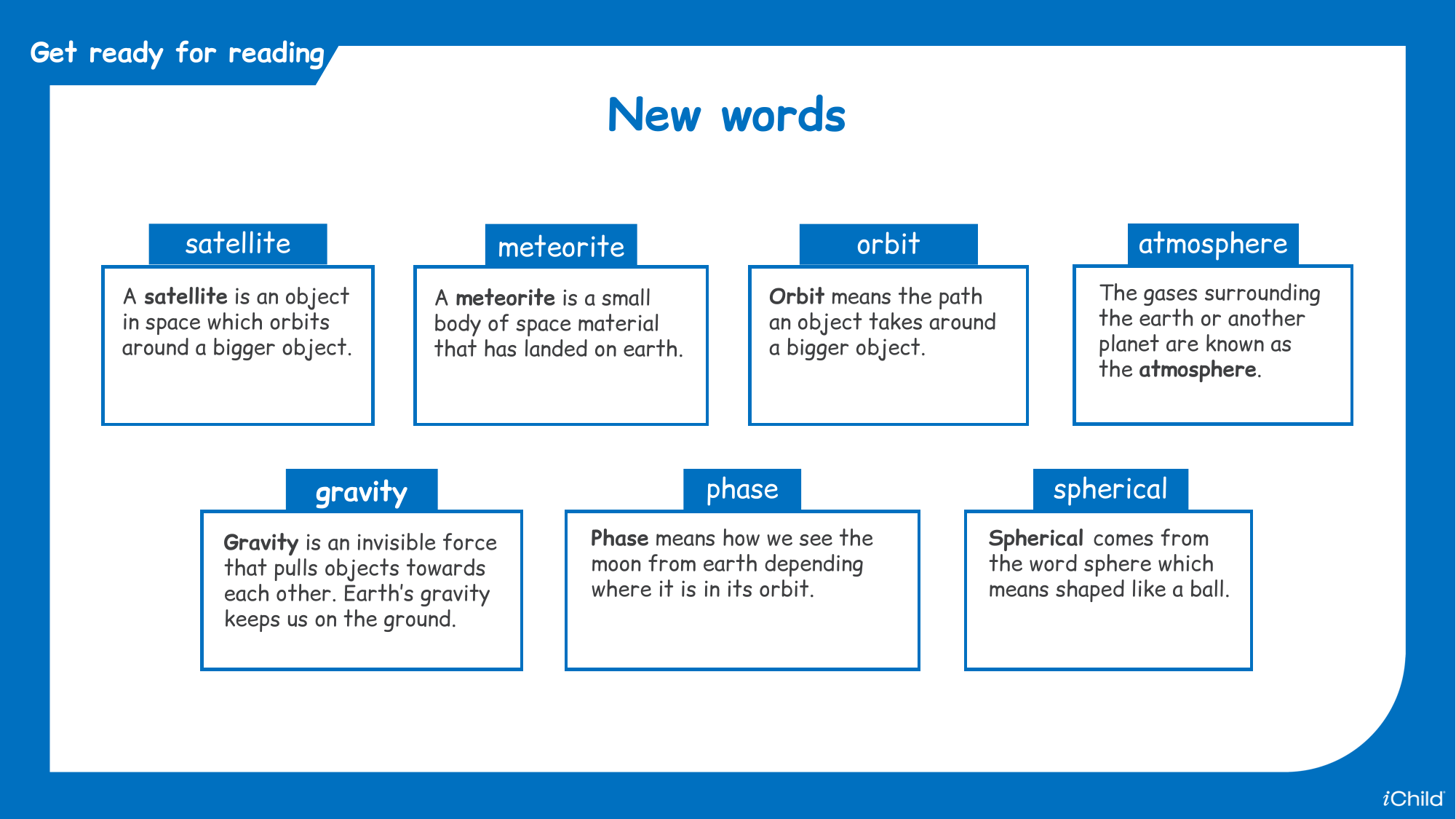

Get ready for reading
New words
atmosphere
satellite
meteorite
orbit

The gases surrounding the earth or another planet are known as the atmosphere.
A satellite is an object in space which orbits around a bigger object.
Orbit means the path an object takes around a bigger object.
A meteorite is a small body of space material that has landed on earth.
gravity
phase
spherical

Phase means how we see the moon from earth depending where it is in its orbit.
Spherical comes from the word sphere which means shaped like a ball.
Gravity is an invisible force that pulls objects towards each other. Earth’s gravity keeps us on the ground.